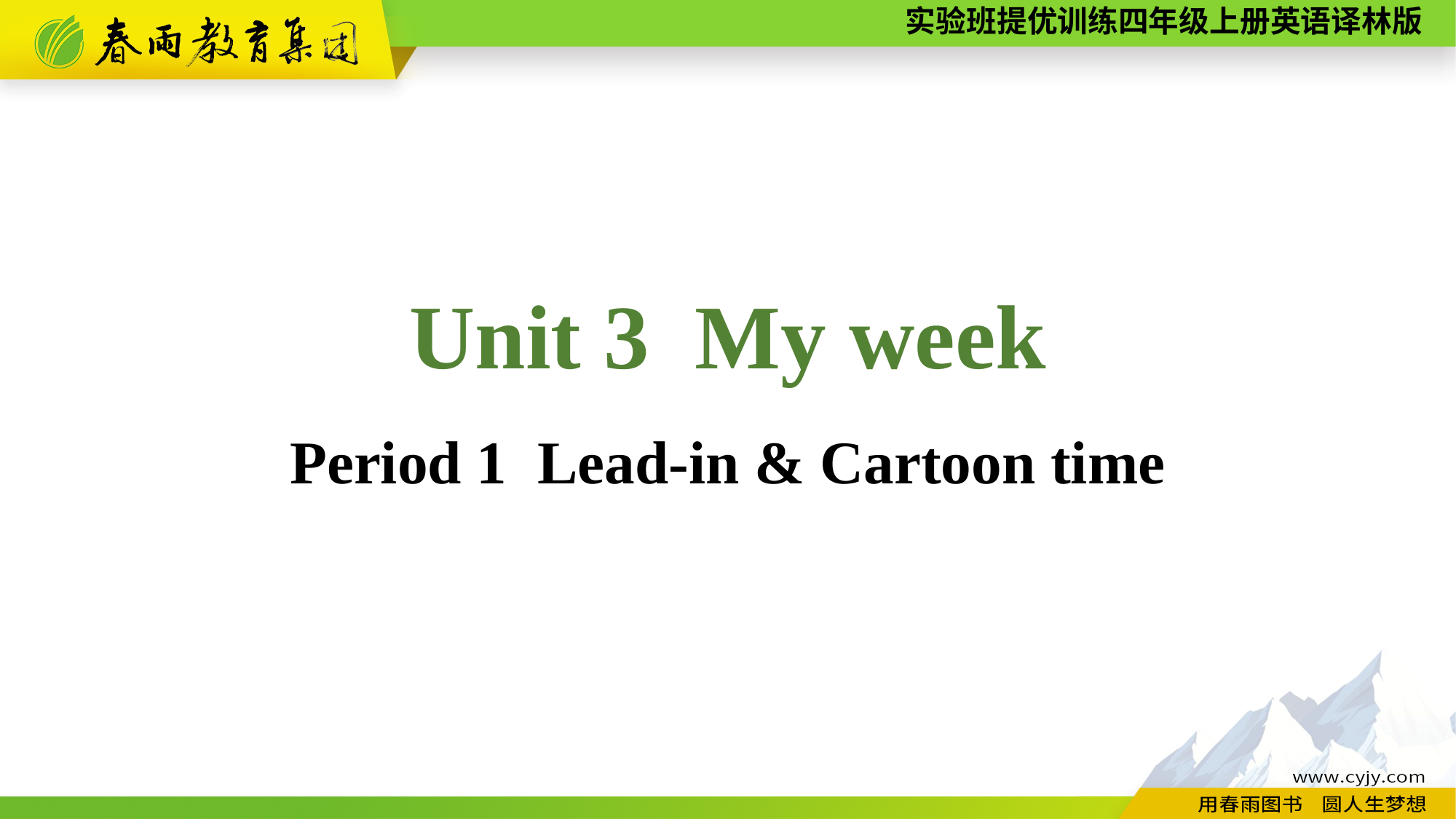

Unit 3  My week
Period 1  Lead-in & Cartoon time